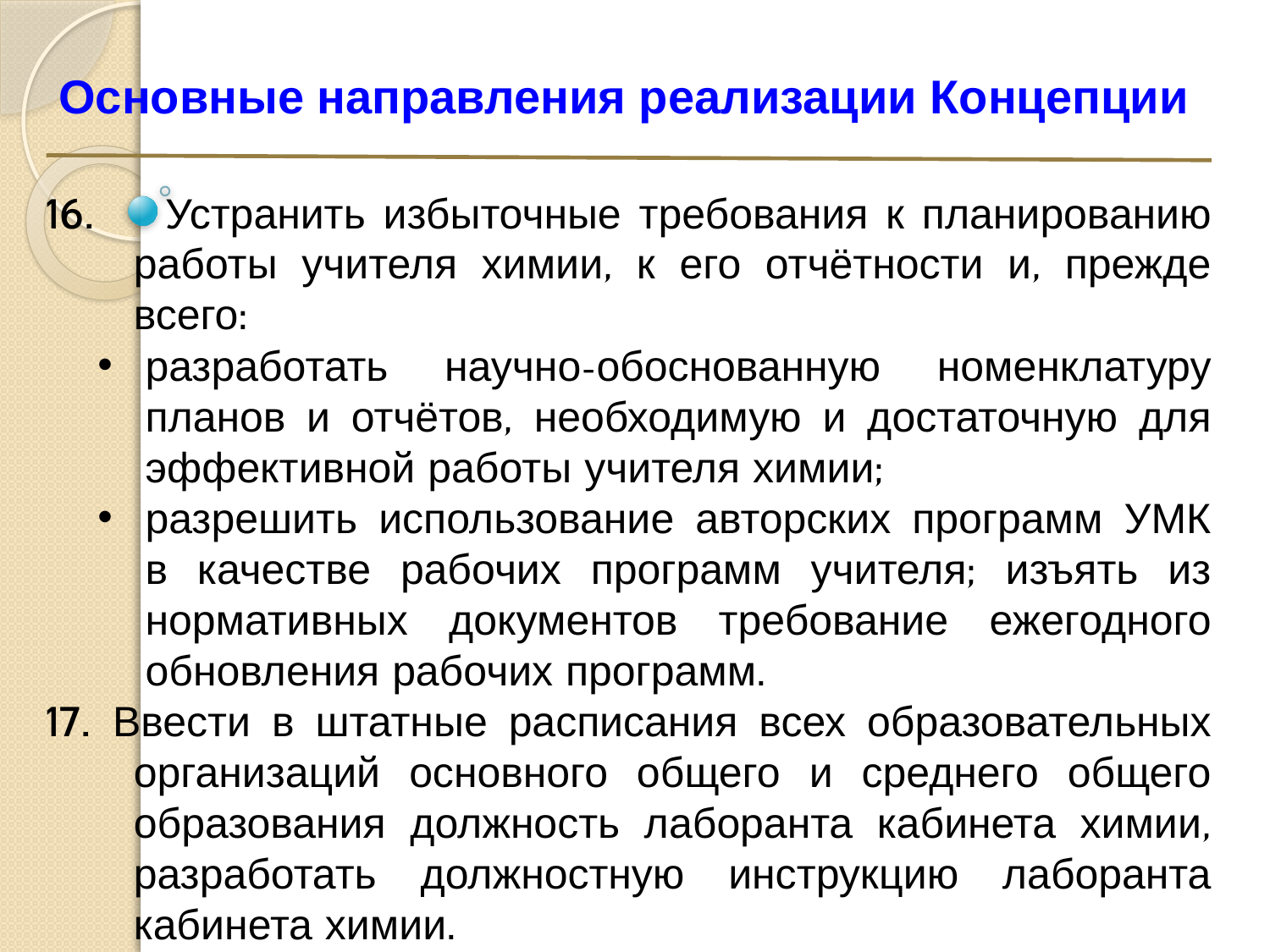

# Основные направления реализации Концепции

16.    Устранить избыточные требования к планированию работы учителя химии, к его отчётности и, прежде всего:
разработать научно-обоснованную номенклатуру планов и отчётов, необходимую и достаточную для эффективной работы учителя химии;
разрешить использование авторских программ УМК в качестве рабочих программ учителя; изъять из нормативных документов требование ежегодного обновления рабочих программ.
17. Ввести в штатные расписания всех образовательных организаций основного общего и среднего общего образования должность лаборанта кабинета химии, разработать должностную инструкцию лаборанта кабинета химии.